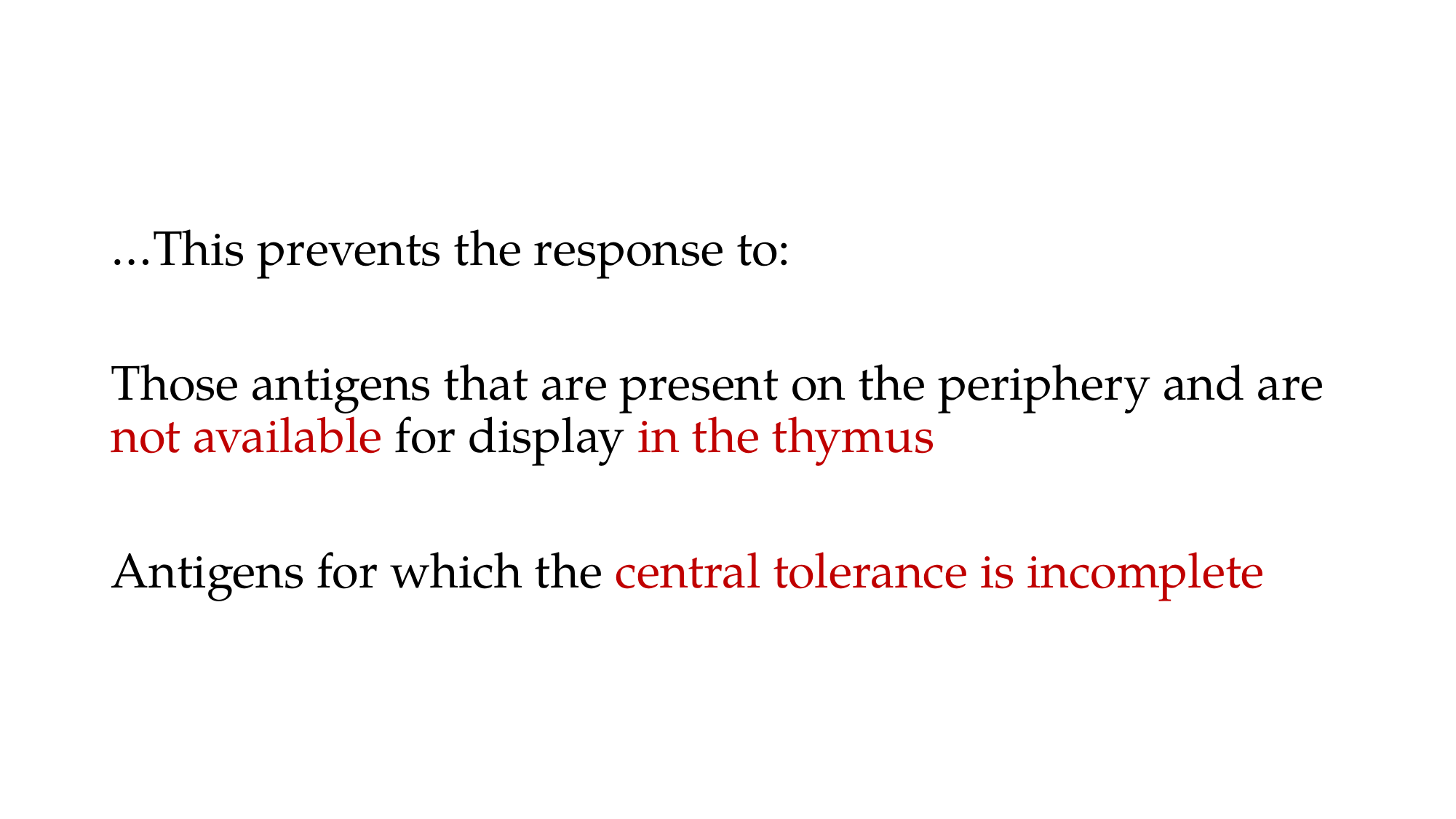

#
…This prevents the response to:

Those antigens that are present on the periphery and are not available for display in the thymus

Antigens for which the central tolerance is incomplete